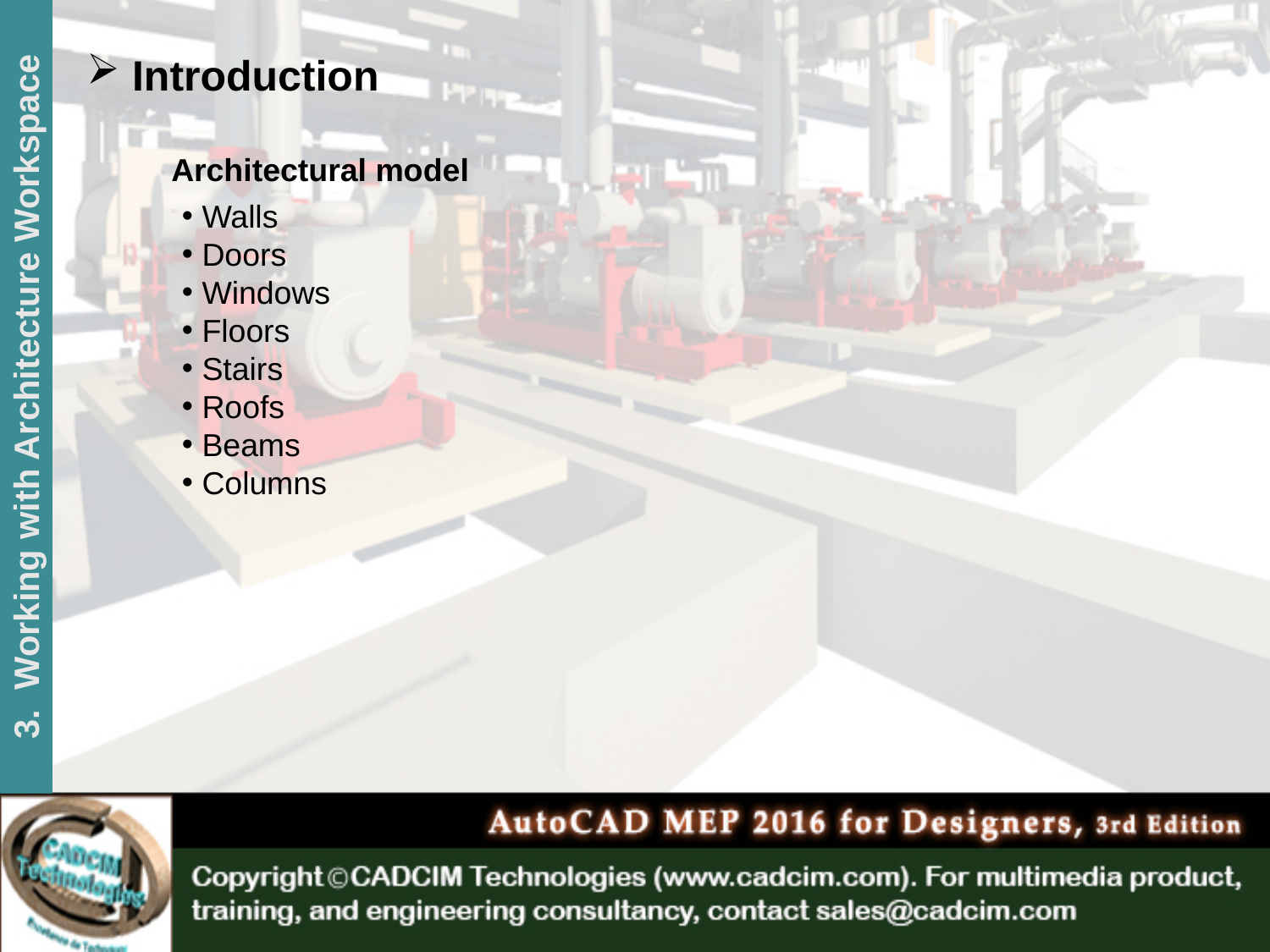

Introduction

Architectural model

 Walls
 Doors
 Windows
 Floors
 Stairs
 Roofs
 Beams
 Columns